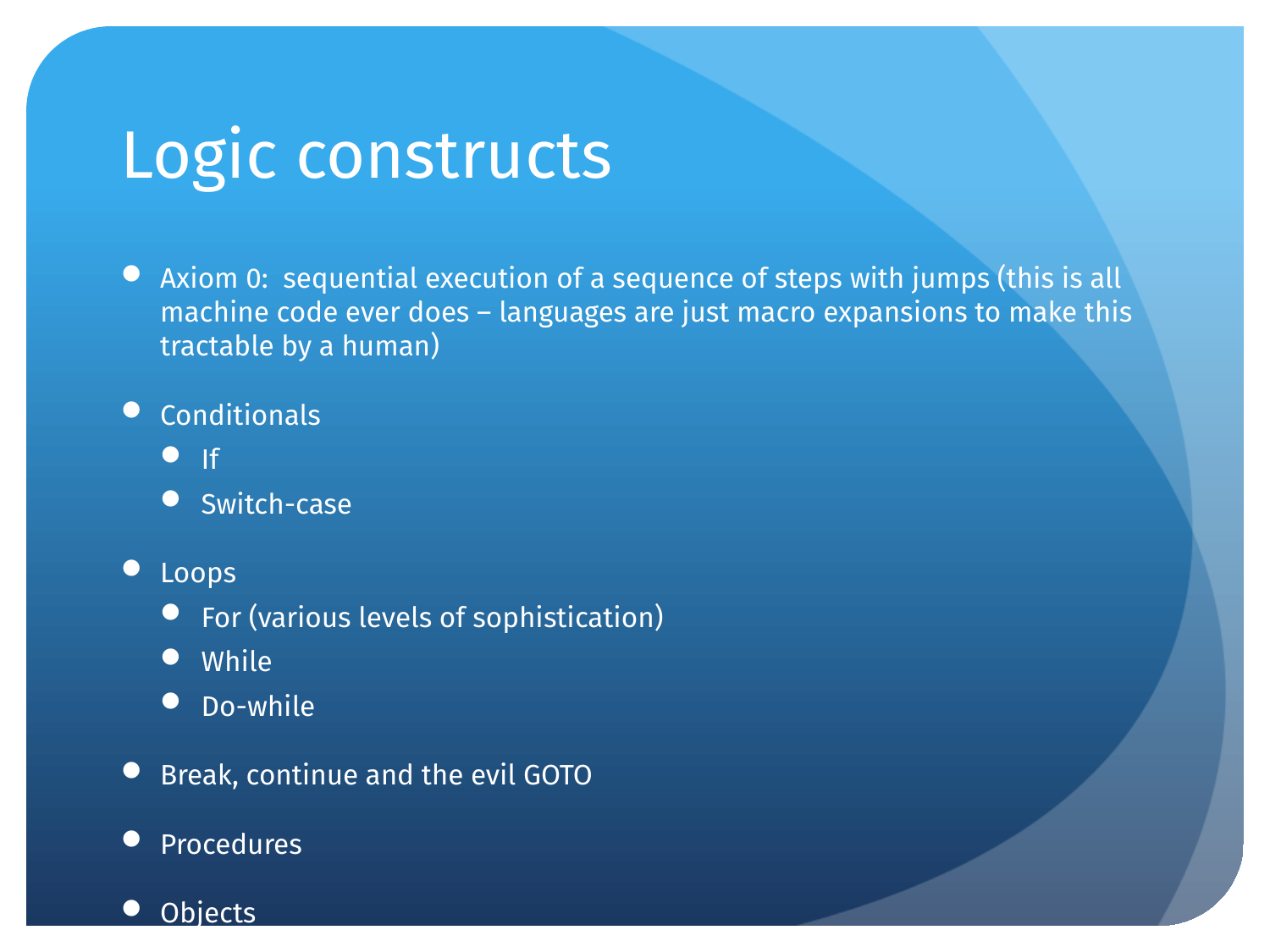

# Logic constructs
Axiom 0:  sequential execution of a sequence of steps with jumps (this is all machine code ever does – languages are just macro expansions to make this tractable by a human)
Conditionals
If
Switch-case
Loops
For (various levels of sophistication)
While
Do-while
Break, continue and the evil GOTO
Procedures
Objects